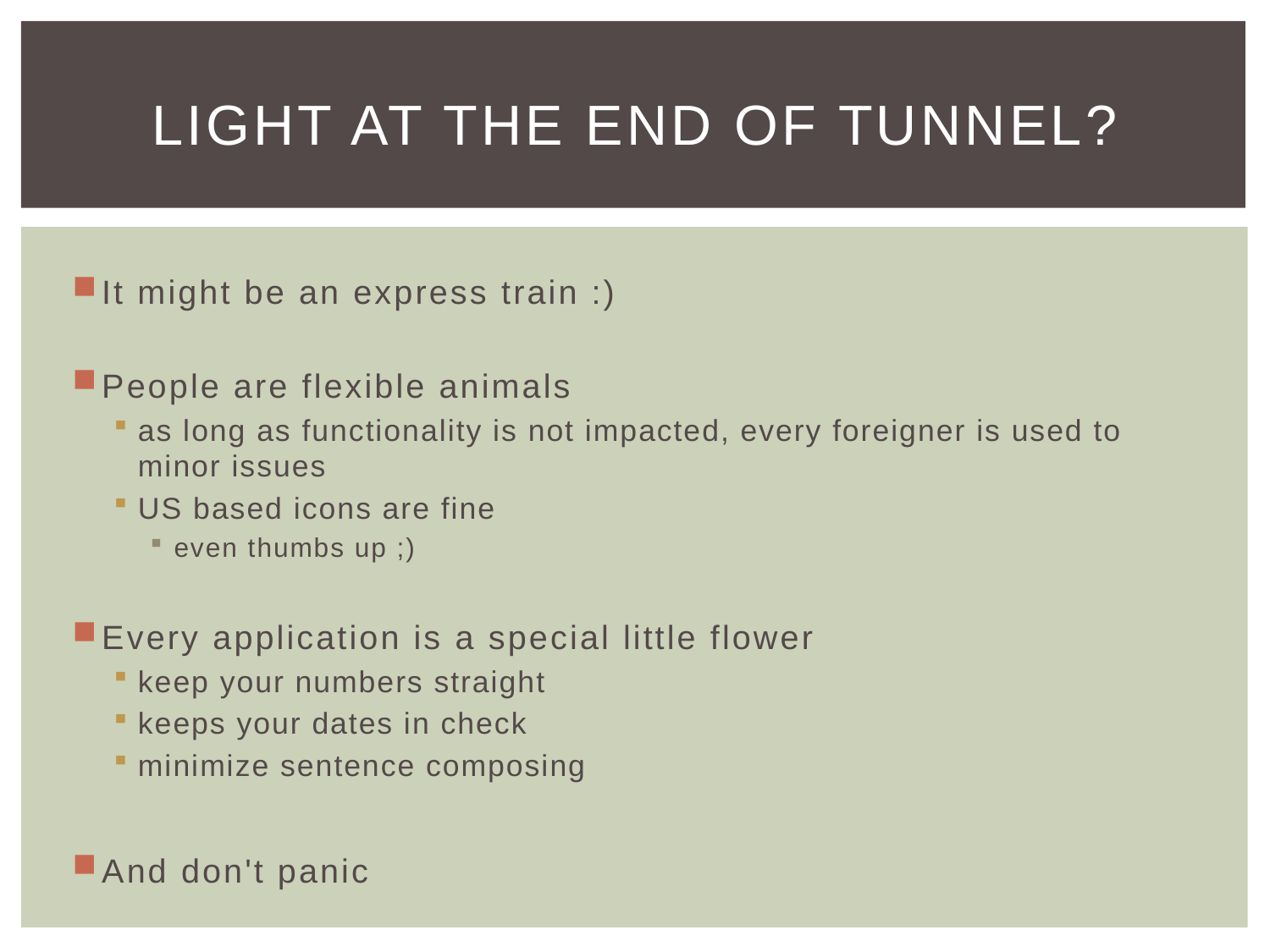

# Light At The End of Tunnel?
It might be an express train :)

People are flexible animals
as long as functionality is not impacted, every foreigner is used to minor issues
US based icons are fine
even thumbs up ;)

Every application is a special little flower
keep your numbers straight
keeps your dates in check
minimize sentence composing

And don't panic